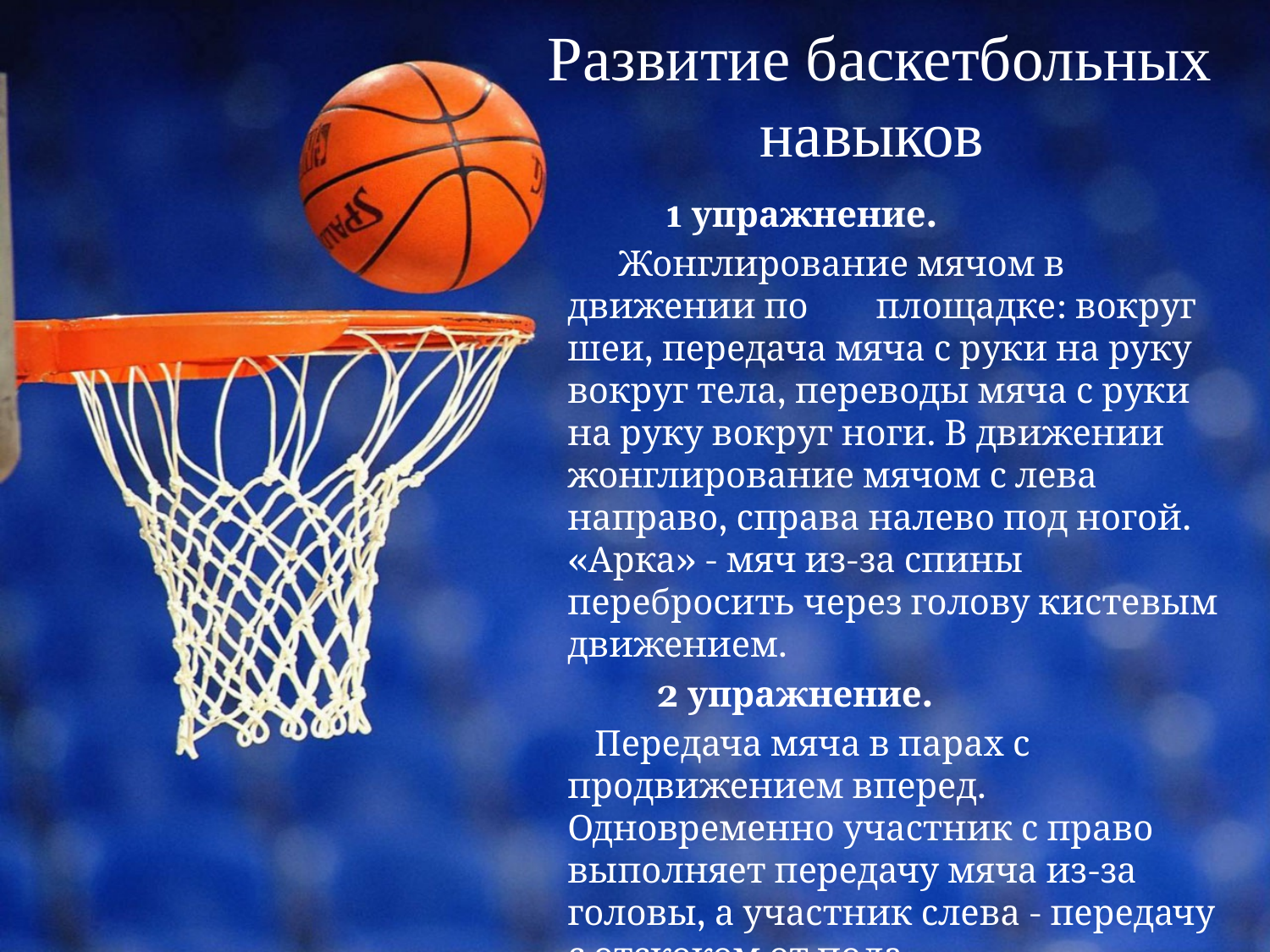

# Развитие баскетбольных навыков

           1 упражнение.
      Жонглирование мячом в движении по        площадке: вокруг шеи, передача мяча с руки на руку вокруг тела, переводы мяча с руки на руку вокруг ноги. В движении жонглирование мячом с лева направо, справа налево под ногой. «Арка» - мяч из-за спины перебросить через голову кистевым движением.
          2 упражнение.
   Передача мяча в парах с продвижением вперед. Одновременно участник с право выполняет передачу мяча из-за головы, а участник слева - передачу с отскоком от пола.